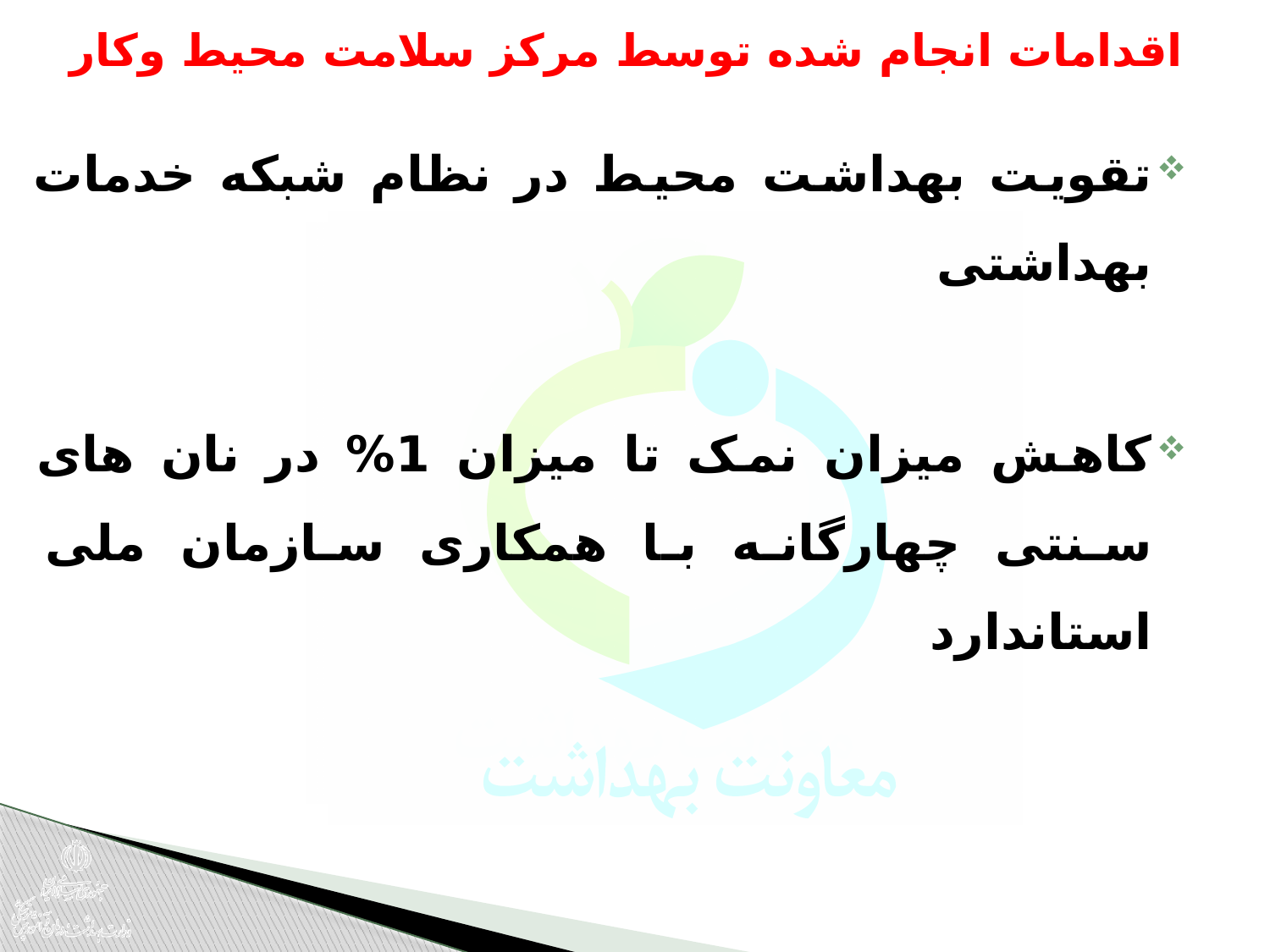

# اقدامات انجام شده توسط مرکز سلامت محیط وکار
تقویت بهداشت محیط در نظام شبکه خدمات بهداشتی

کاهش میزان نمک تا میزان 1% در نان های سنتی چهارگانه با همکاری سازمان ملی استاندارد